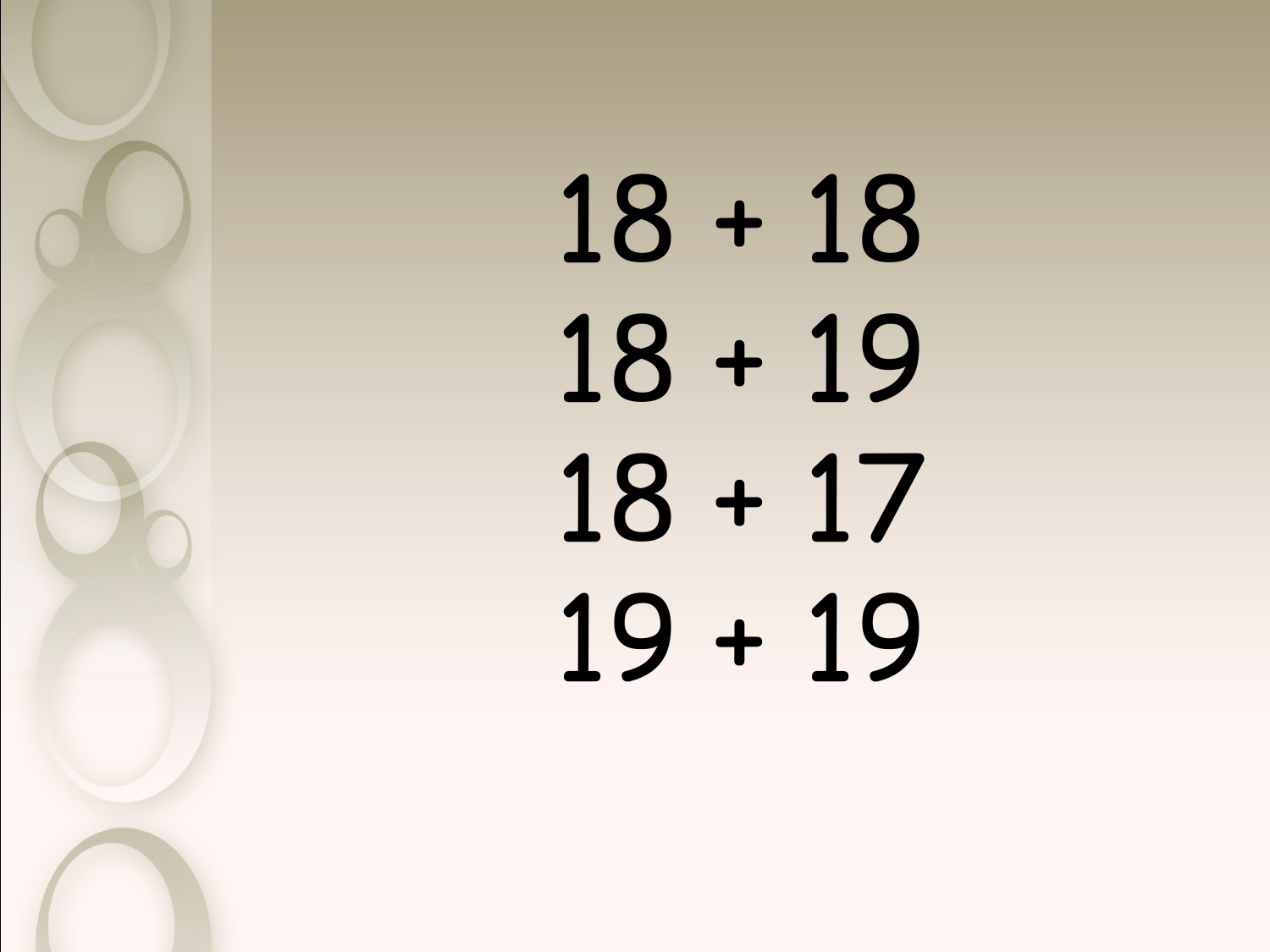

18 + 18
18 + 19
18 + 17
19 + 19